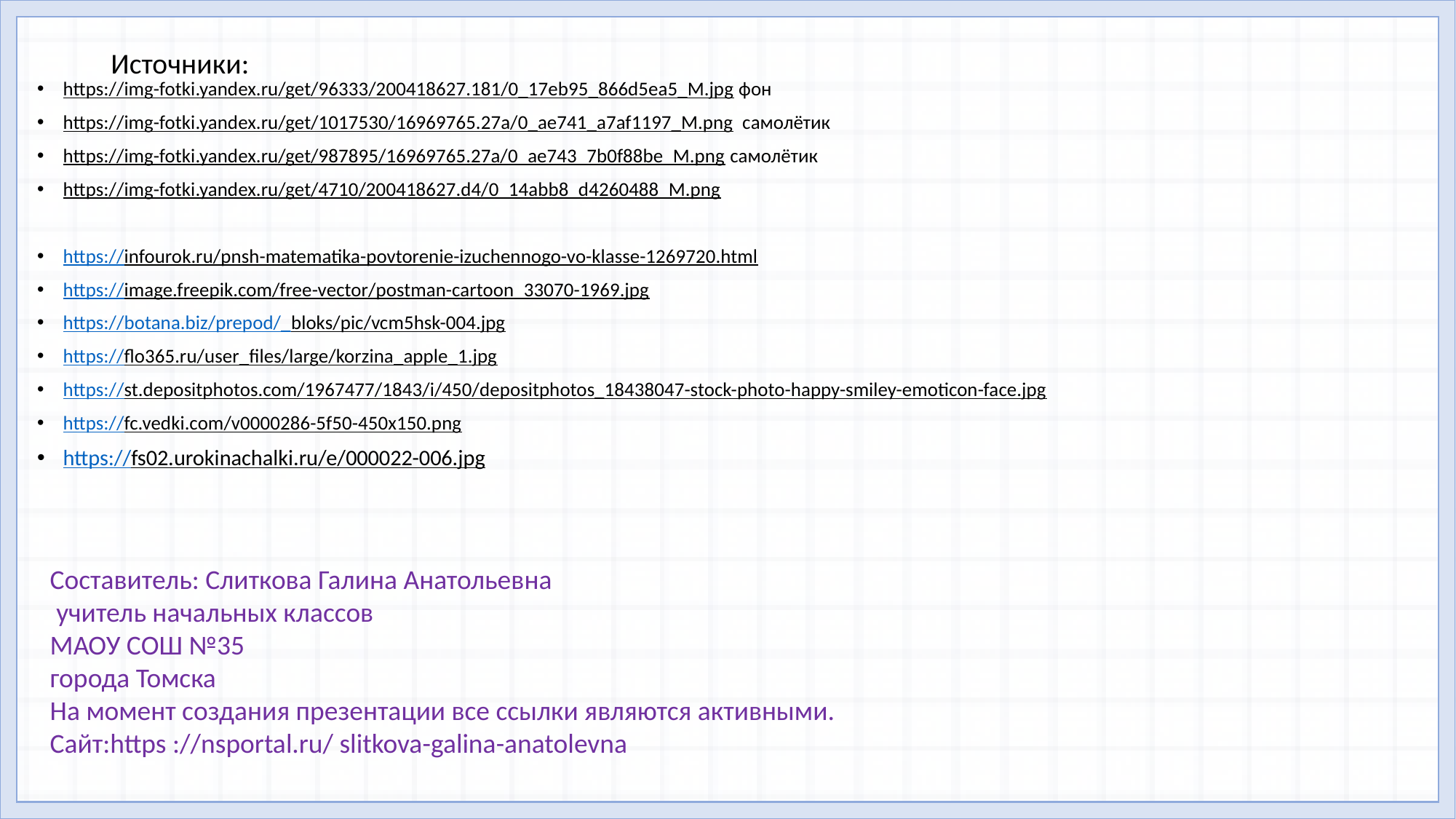

# Источники:
https://img-fotki.yandex.ru/get/96333/200418627.181/0_17eb95_866d5ea5_M.jpg фон
https://img-fotki.yandex.ru/get/1017530/16969765.27a/0_ae741_a7af1197_M.png  самолётик
https://img-fotki.yandex.ru/get/987895/16969765.27a/0_ae743_7b0f88be_M.png самолётик
https://img-fotki.yandex.ru/get/4710/200418627.d4/0_14abb8_d4260488_M.png

https://infourok.ru/pnsh-matematika-povtorenie-izuchennogo-vo-klasse-1269720.html
https://image.freepik.com/free-vector/postman-cartoon_33070-1969.jpg
https://botana.biz/prepod/_bloks/pic/vcm5hsk-004.jpg
https://flo365.ru/user_files/large/korzina_apple_1.jpg
https://st.depositphotos.com/1967477/1843/i/450/depositphotos_18438047-stock-photo-happy-smiley-emoticon-face.jpg
https://fc.vedki.com/v0000286-5f50-450x150.png
https://fs02.urokinachalki.ru/e/000022-006.jpg
Составитель: Слиткова Галина Анатольевна
 учитель начальных классов
МАОУ СОШ №35
города Томска
На момент создания презентации все ссылки являются активными.
Сайт:https ://nsportal.ru/ slitkova-galina-anatolevna